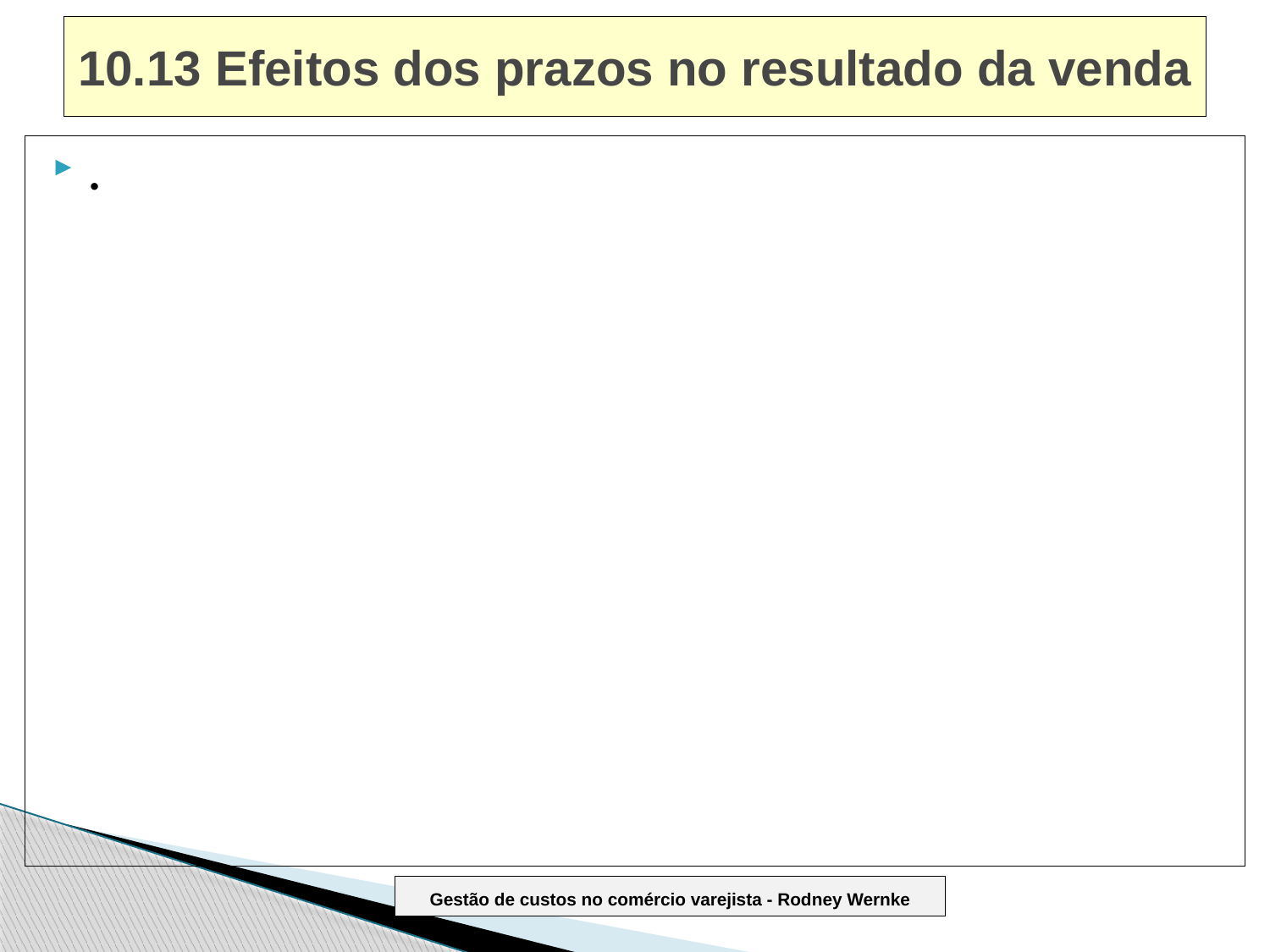

# 10.13 Efeitos dos prazos no resultado da venda
.

Gestão de custos no comércio varejista - Rodney Wernke